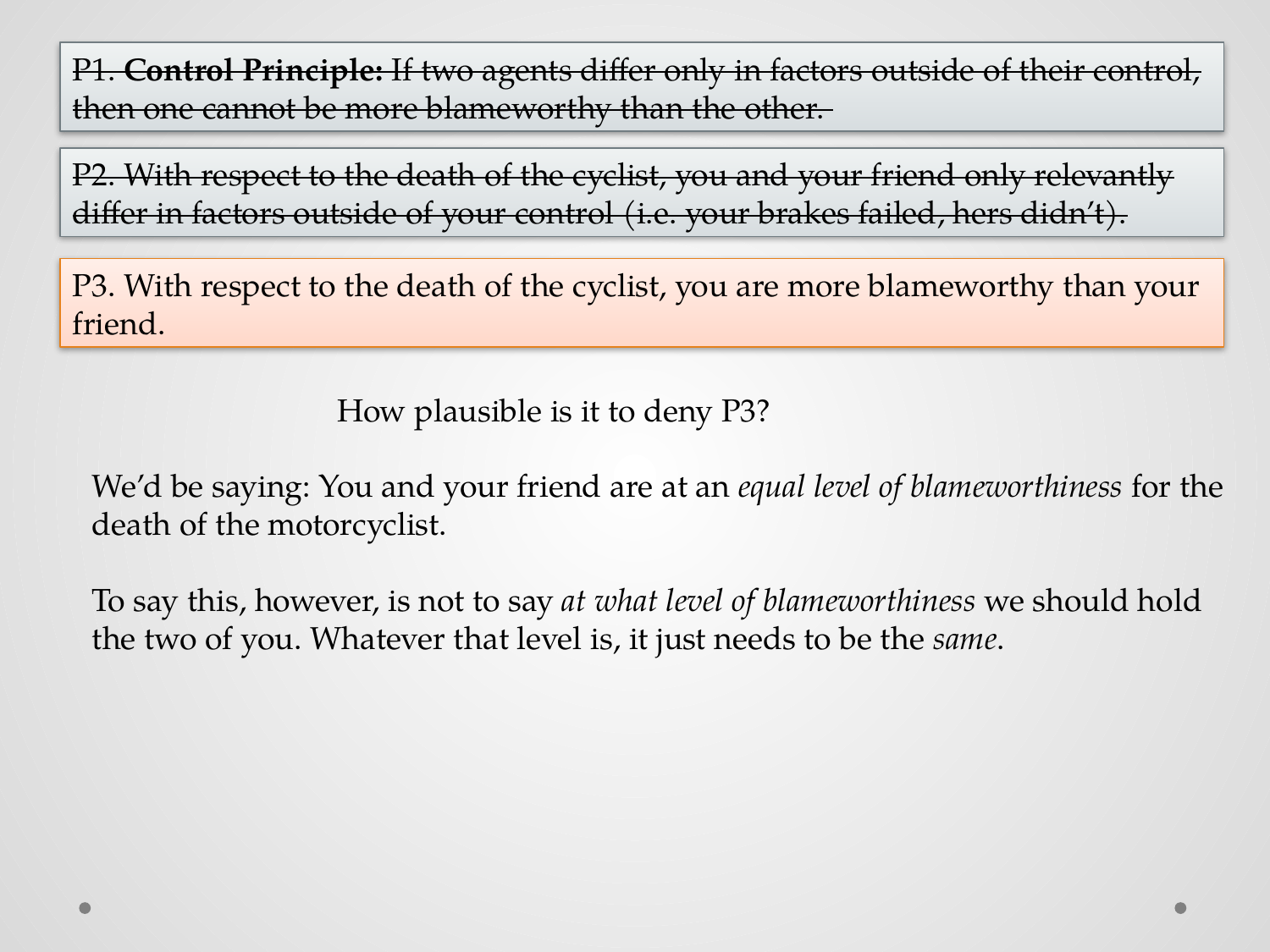

P1. Control Principle: If two agents differ only in factors outside of their control, then one cannot be more blameworthy than the other.
P2. With respect to the death of the cyclist, you and your friend only relevantly differ in factors outside of your control (i.e. your brakes failed, hers didn’t).
P3. With respect to the death of the cyclist, you are more blameworthy than your friend.
How plausible is it to deny P3?
We’d be saying: You and your friend are at an equal level of blameworthiness for the death of the motorcyclist.

To say this, however, is not to say at what level of blameworthiness we should hold the two of you. Whatever that level is, it just needs to be the same.